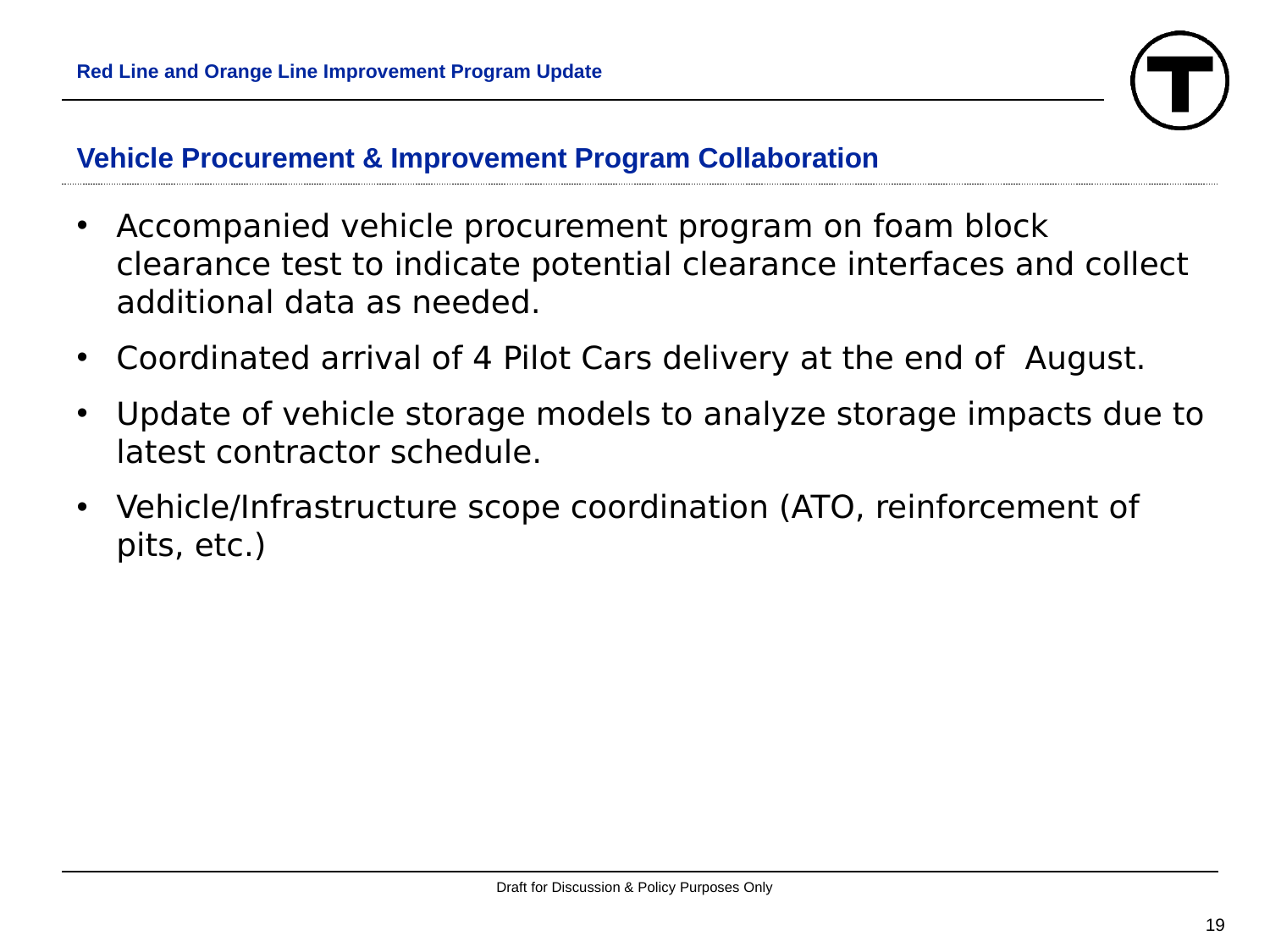

# Vehicle Procurement & Improvement Program Collaboration
Accompanied vehicle procurement program on foam block clearance test to indicate potential clearance interfaces and collect additional data as needed.
Coordinated arrival of 4 Pilot Cars delivery at the end of  August.
Update of vehicle storage models to analyze storage impacts due to latest contractor schedule.
Vehicle/Infrastructure scope coordination (ATO, reinforcement of pits, etc.)